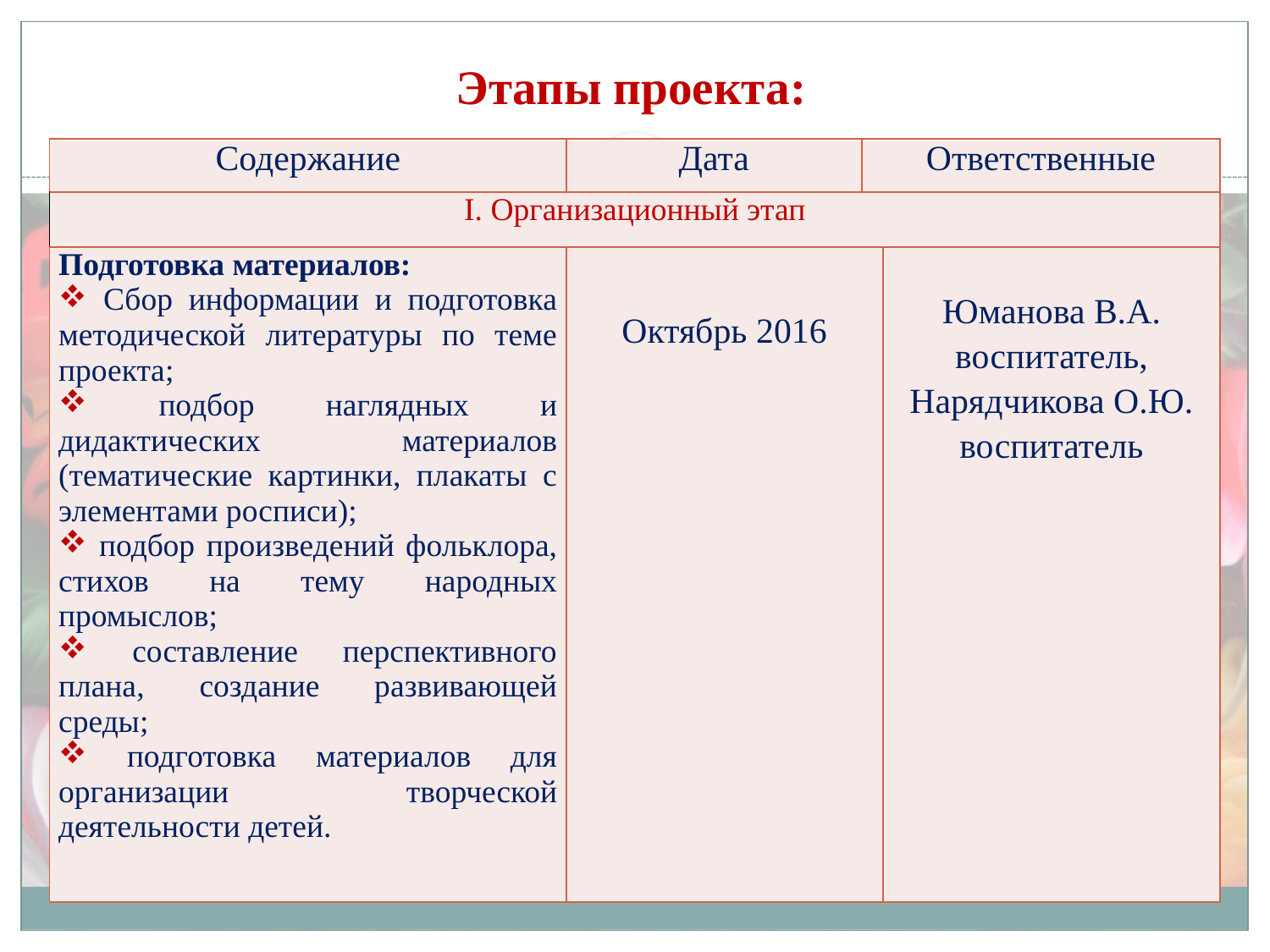

# Этапы проекта:
| Содержание | Дата | Ответственные |  |
| --- | --- | --- | --- |
| I. Организационный этап |  |  |  |
| Подготовка материалов: Сбор информации и подготовка методической литературы по теме проекта; подбор наглядных и дидактических материалов (тематические картинки, плакаты с элементами росписи); подбор произведений фольклора, стихов на тему народных промыслов; составление перспективного плана, создание развивающей среды; подготовка материалов для организации творческой деятельности детей. | Октябрь 2016 |  | Юманова В.А. воспитатель, Нарядчикова О.Ю. воспитатель |
8